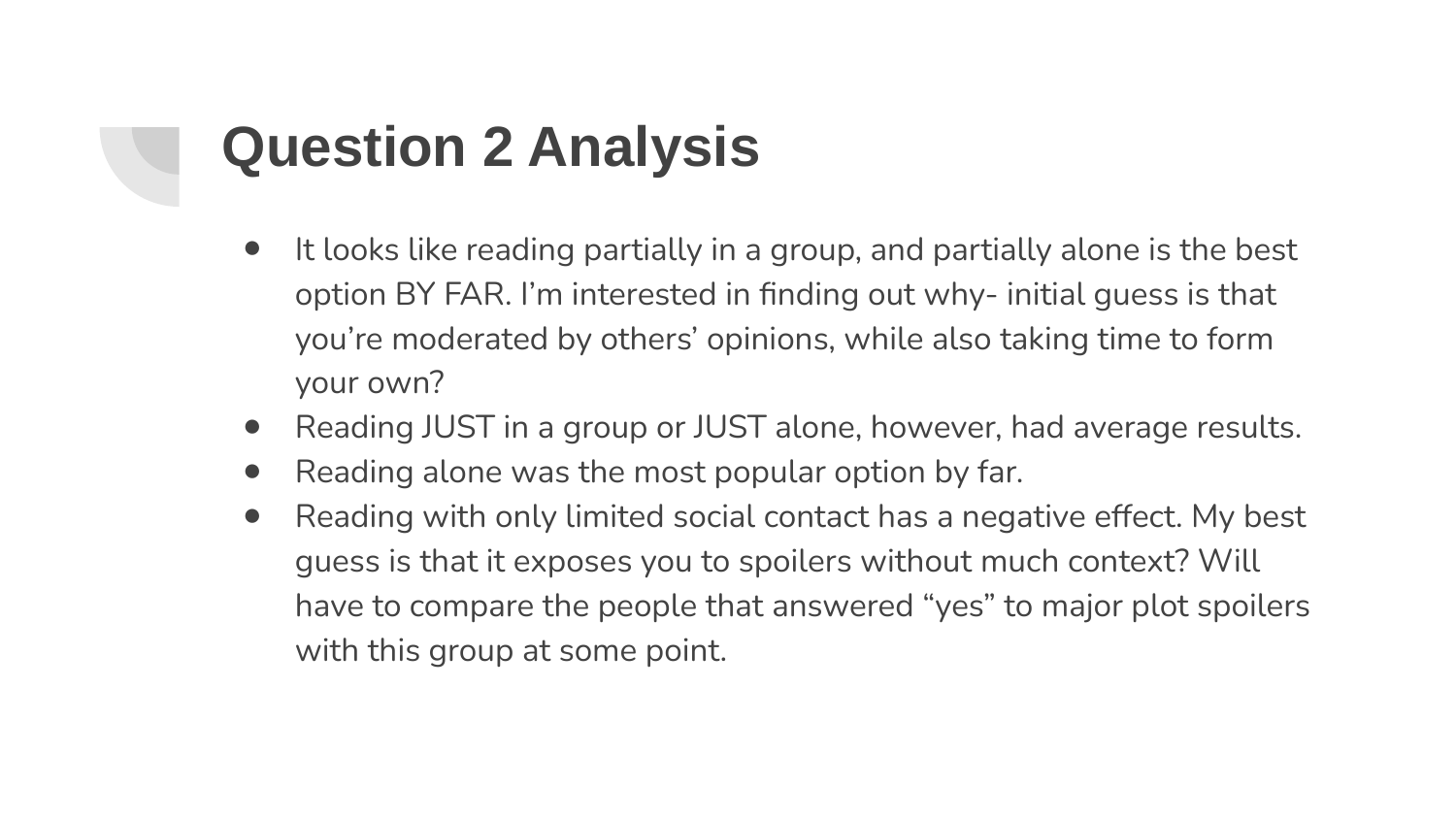

# Question 2 Analysis
It looks like reading partially in a group, and partially alone is the best option BY FAR. I’m interested in finding out why- initial guess is that you’re moderated by others’ opinions, while also taking time to form your own?
Reading JUST in a group or JUST alone, however, had average results.
Reading alone was the most popular option by far.
Reading with only limited social contact has a negative effect. My best guess is that it exposes you to spoilers without much context? Will have to compare the people that answered “yes” to major plot spoilers with this group at some point.